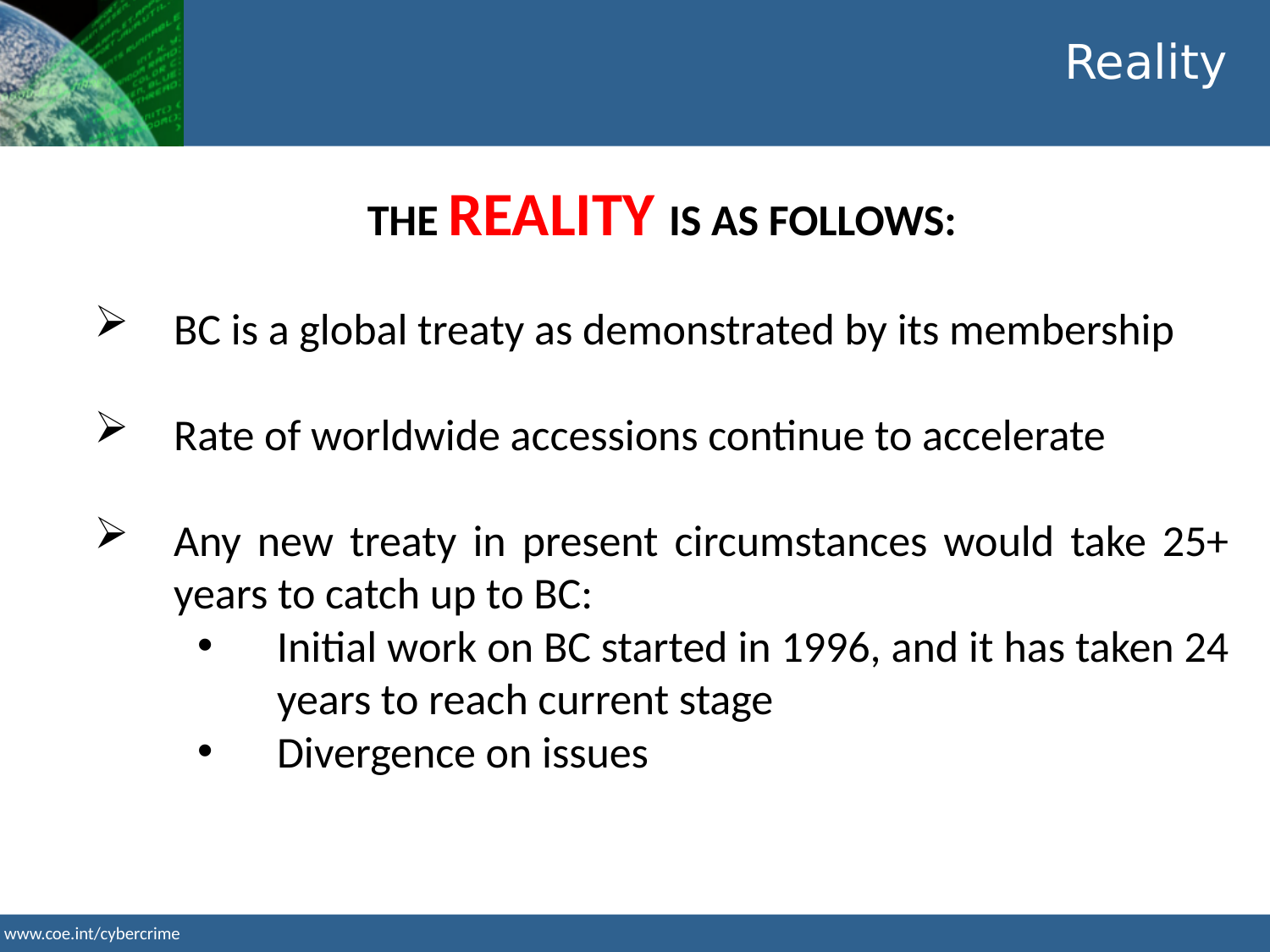

Reality
THE REALITY IS AS FOLLOWS:

BC is a global treaty as demonstrated by its membership

Rate of worldwide accessions continue to accelerate

Any new treaty in present circumstances would take 25+ years to catch up to BC:
Initial work on BC started in 1996, and it has taken 24 years to reach current stage
Divergence on issues